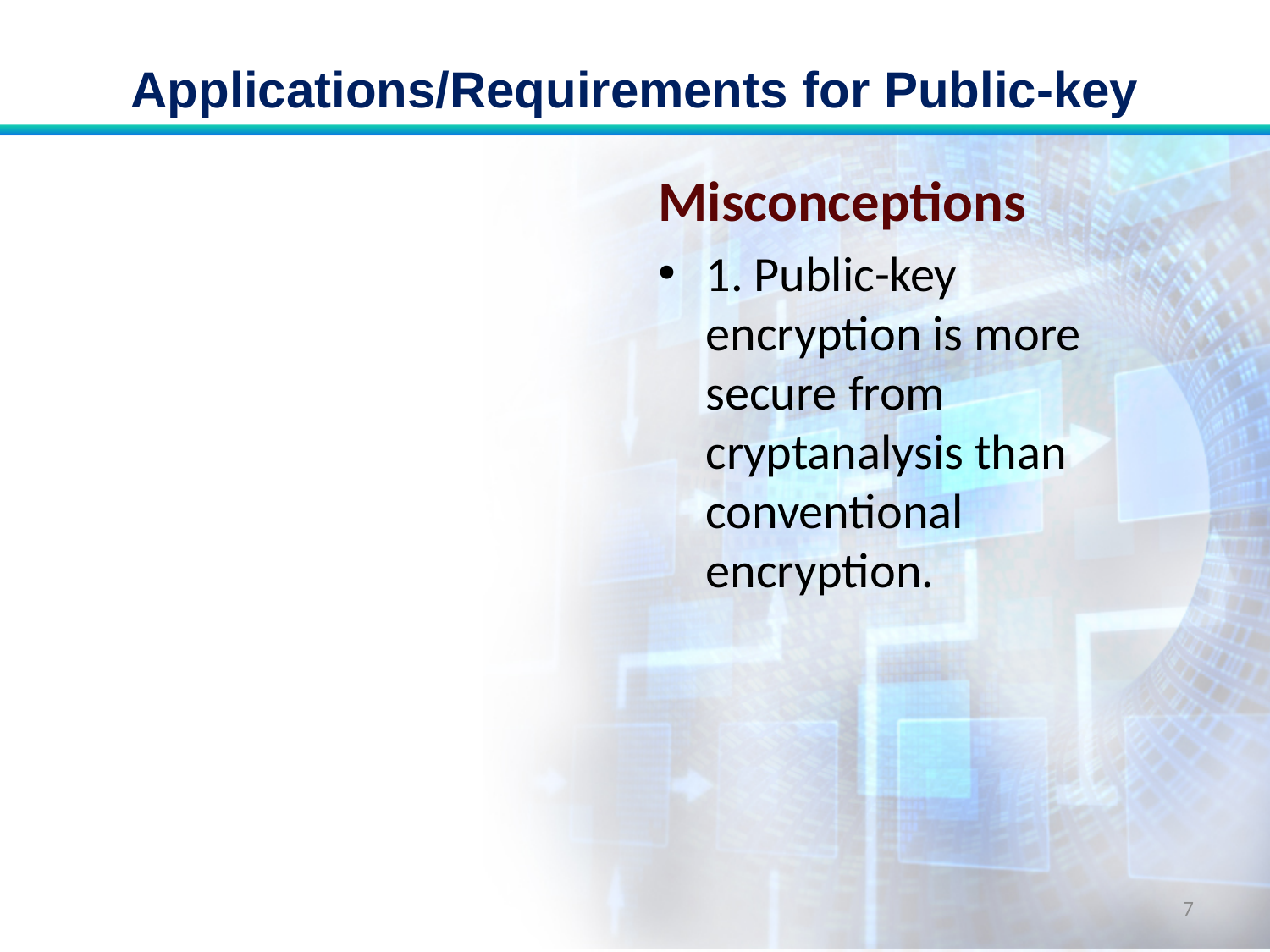

# Applications/Requirements for Public-key
Misconceptions
1. Public-key encryption is more secure from cryptanalysis than conventional encryption.

7